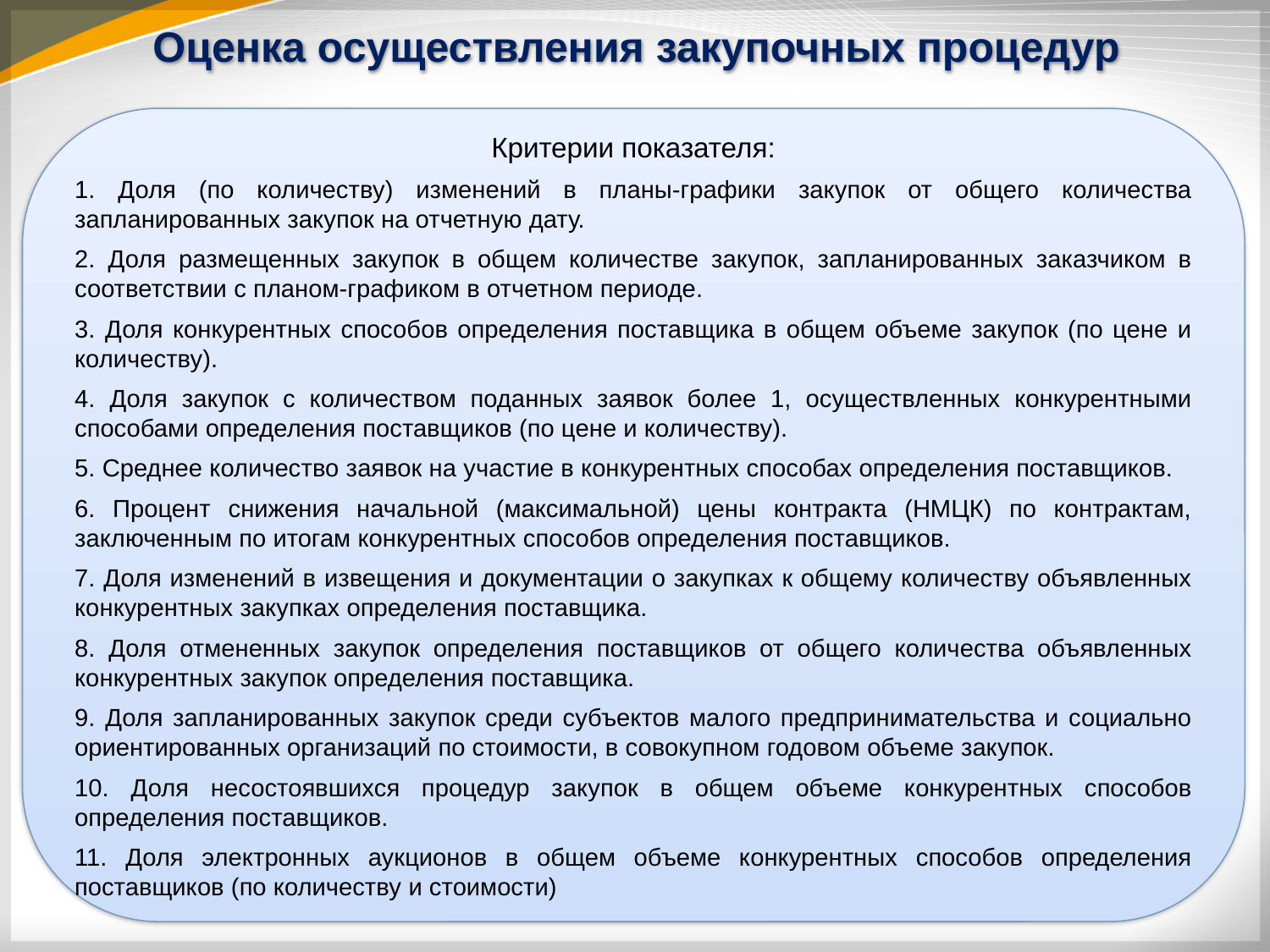

Оценка осуществления закупочных процедур
Критерии показателя:
1. Доля (по количеству) изменений в планы-графики закупок от общего количества запланированных закупок на отчетную дату.
2. Доля размещенных закупок в общем количестве закупок, запланированных заказчиком в соответствии с планом-графиком в отчетном периоде.
3. Доля конкурентных способов определения поставщика в общем объеме закупок (по цене и количеству).
4. Доля закупок с количеством поданных заявок более 1, осуществленных конкурентными способами определения поставщиков (по цене и количеству).
5. Среднее количество заявок на участие в конкурентных способах определения поставщиков.
6. Процент снижения начальной (максимальной) цены контракта (НМЦК) по контрактам, заключенным по итогам конкурентных способов определения поставщиков.
7. Доля изменений в извещения и документации о закупках к общему количеству объявленных конкурентных закупках определения поставщика.
8. Доля отмененных закупок определения поставщиков от общего количества объявленных конкурентных закупок определения поставщика.
9. Доля запланированных закупок среди субъектов малого предпринимательства и социально ориентированных организаций по стоимости, в совокупном годовом объеме закупок.
10. Доля несостоявшихся процедур закупок в общем объеме конкурентных способов определения поставщиков.
11. Доля электронных аукционов в общем объеме конкурентных способов определения поставщиков (по количеству и стоимости)